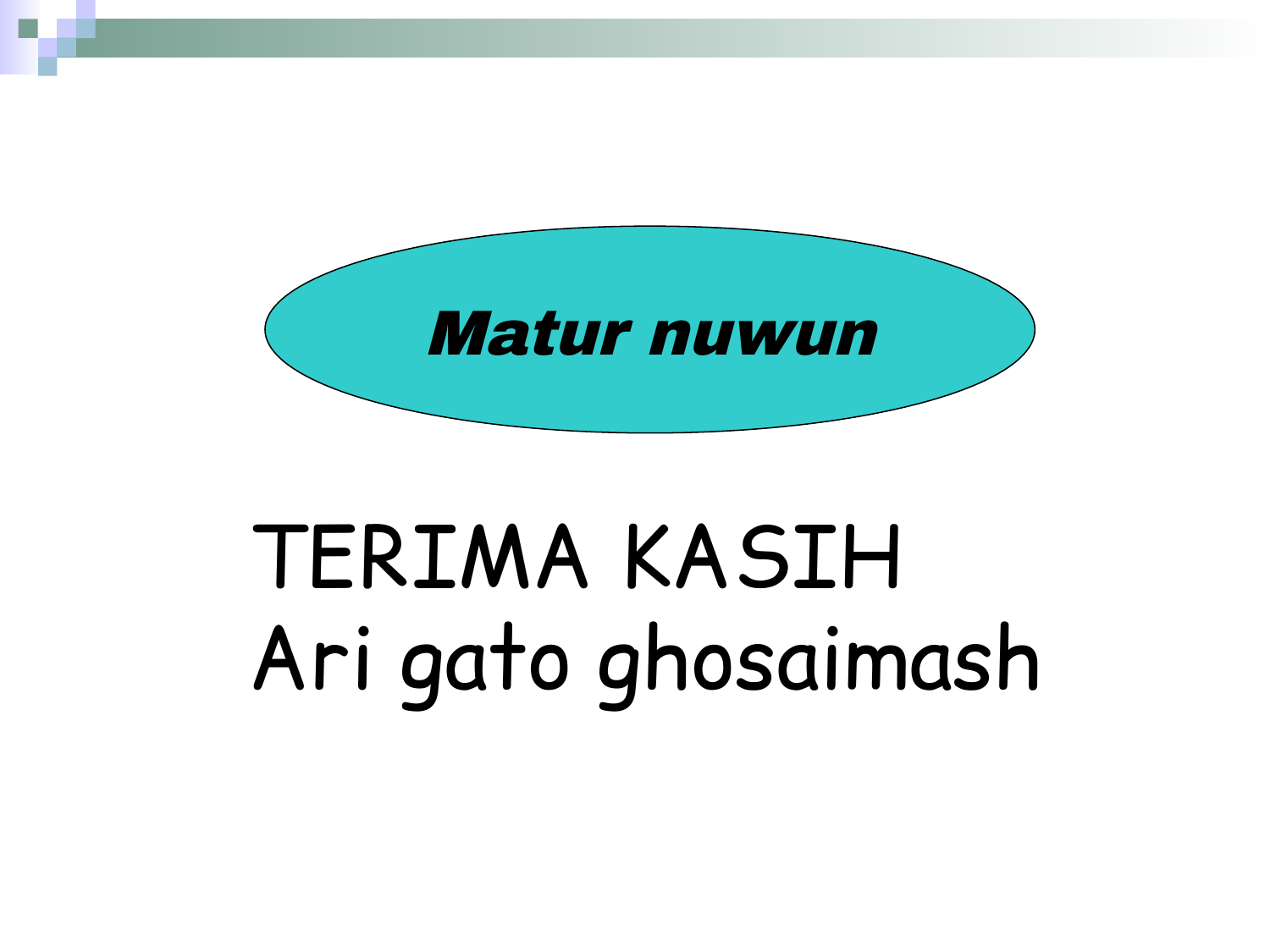

Matur nuwun
TERIMA KASIH
Ari gato ghosaimash